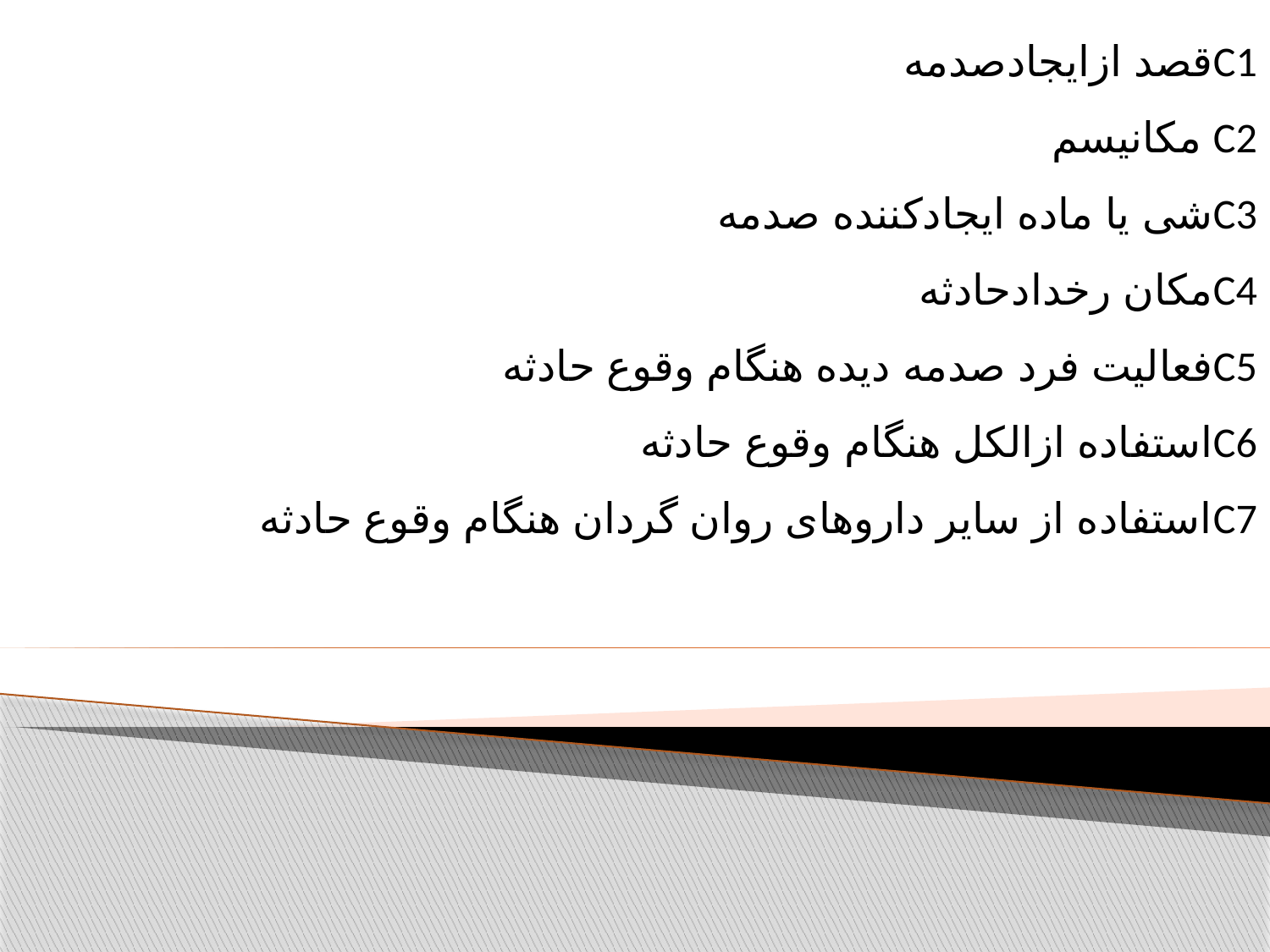

قصد ازایجادصدمهC1
C2 مکانیسم
C3شی یا ماده ایجادکننده صدمه
C4مکان رخدادحادثه
C5فعالیت فرد صدمه دیده هنگام وقوع حادثه
C6استفاده ازالکل هنگام وقوع حادثه
C7استفاده از سایر داروهای روان گردان هنگام وقوع حادثه